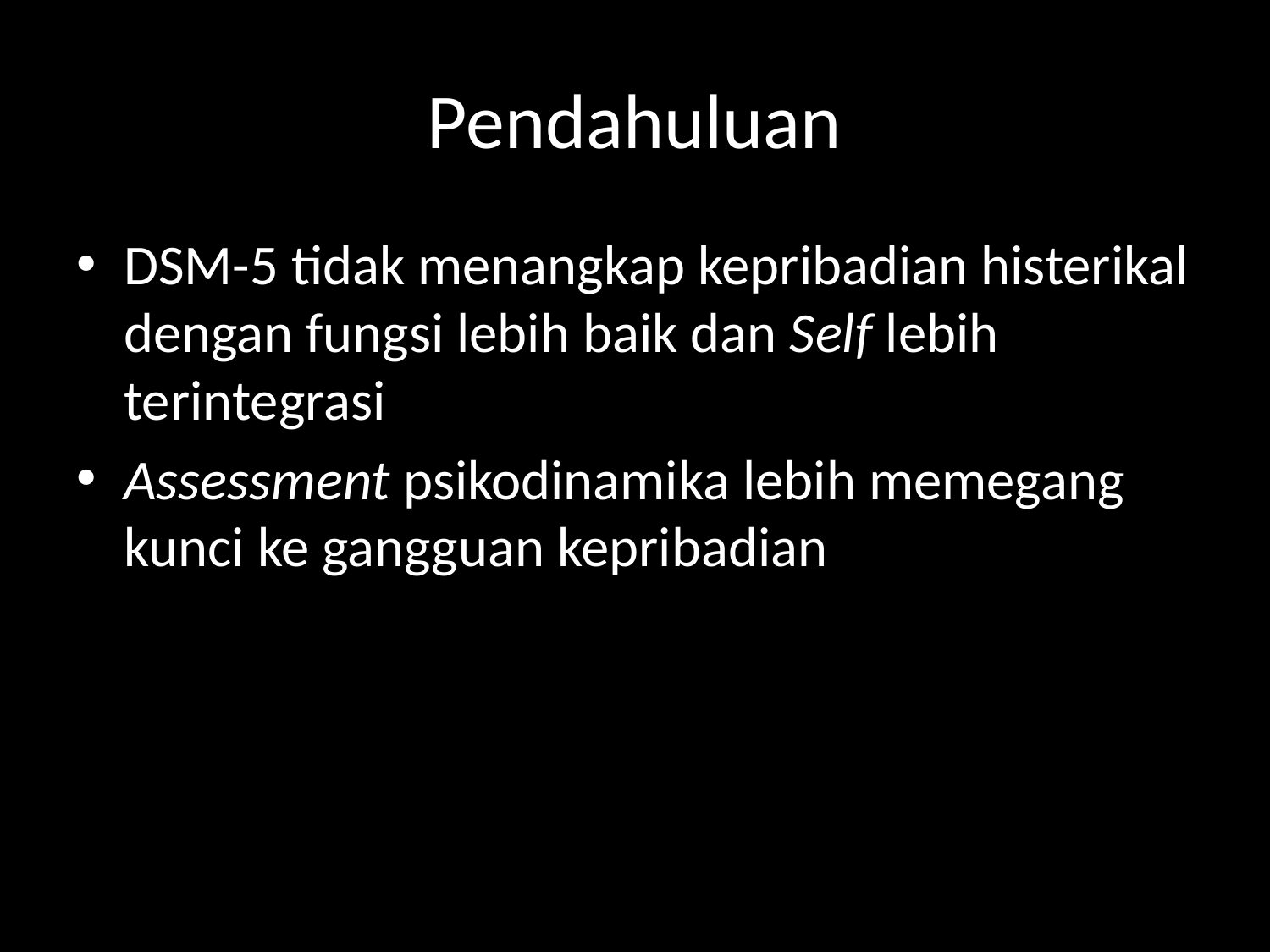

# Pendahuluan
DSM-5 tidak menangkap kepribadian histerikal dengan fungsi lebih baik dan Self lebih terintegrasi
Assessment psikodinamika lebih memegang kunci ke gangguan kepribadian